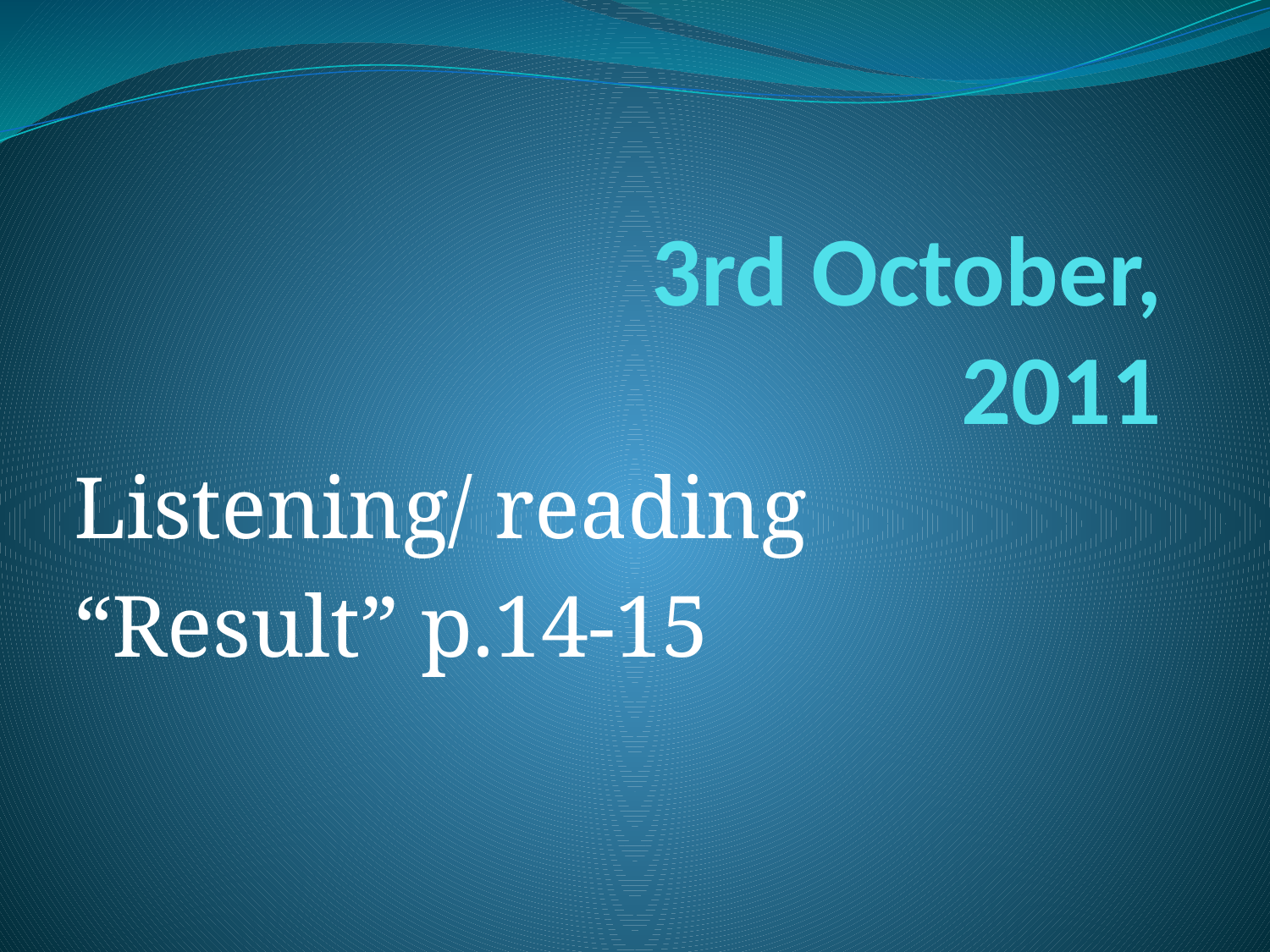

# 3rd October, 2011
Listening/ reading
“Result” p.14-15